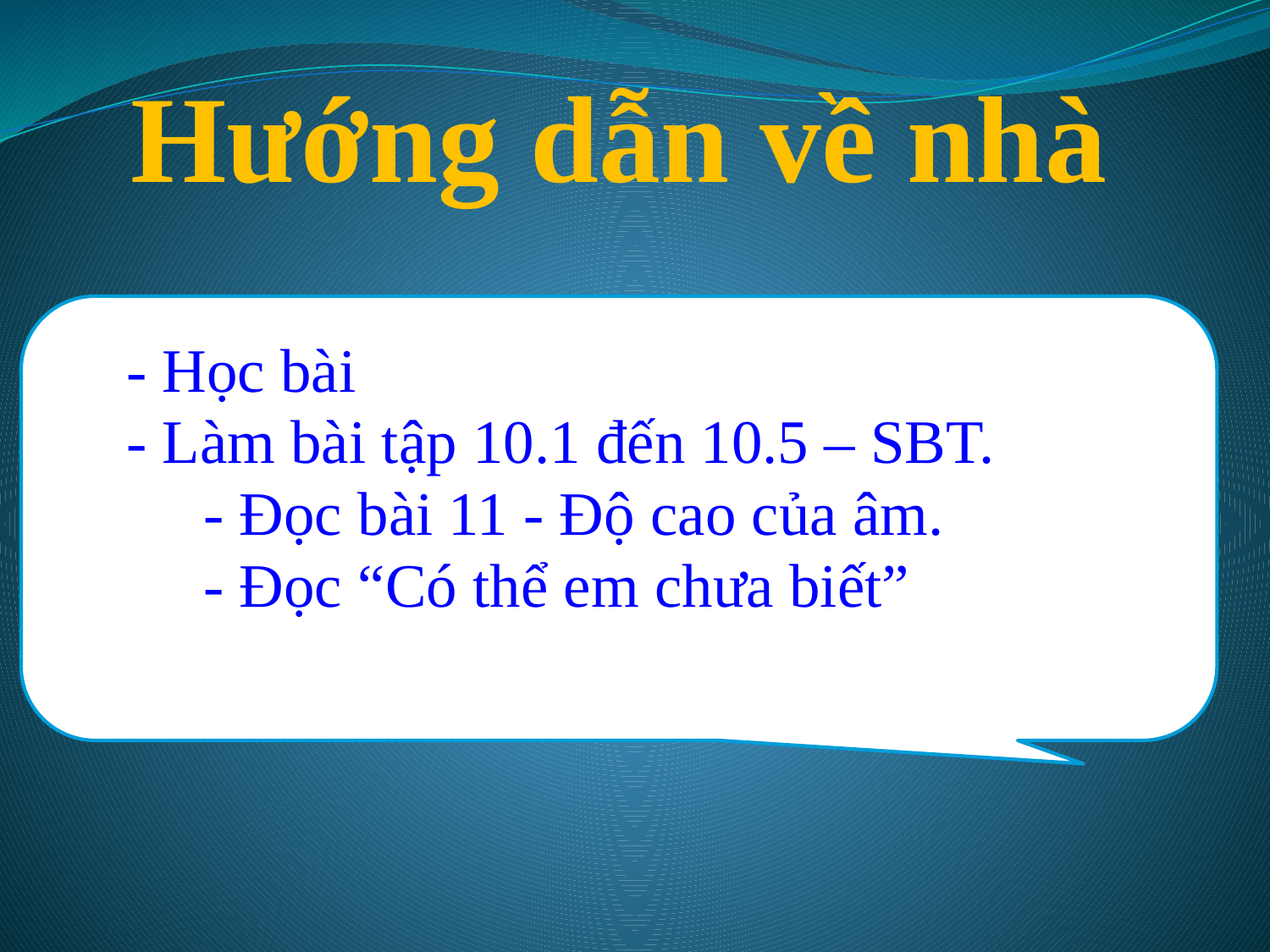

Hướng dẫn về nhà

- Học bài
- Làm bài tập 10.1 đến 10.5 – SBT.
     - Đọc bài 11 - Độ cao của âm.
     - Đọc “Có thể em chưa biết”